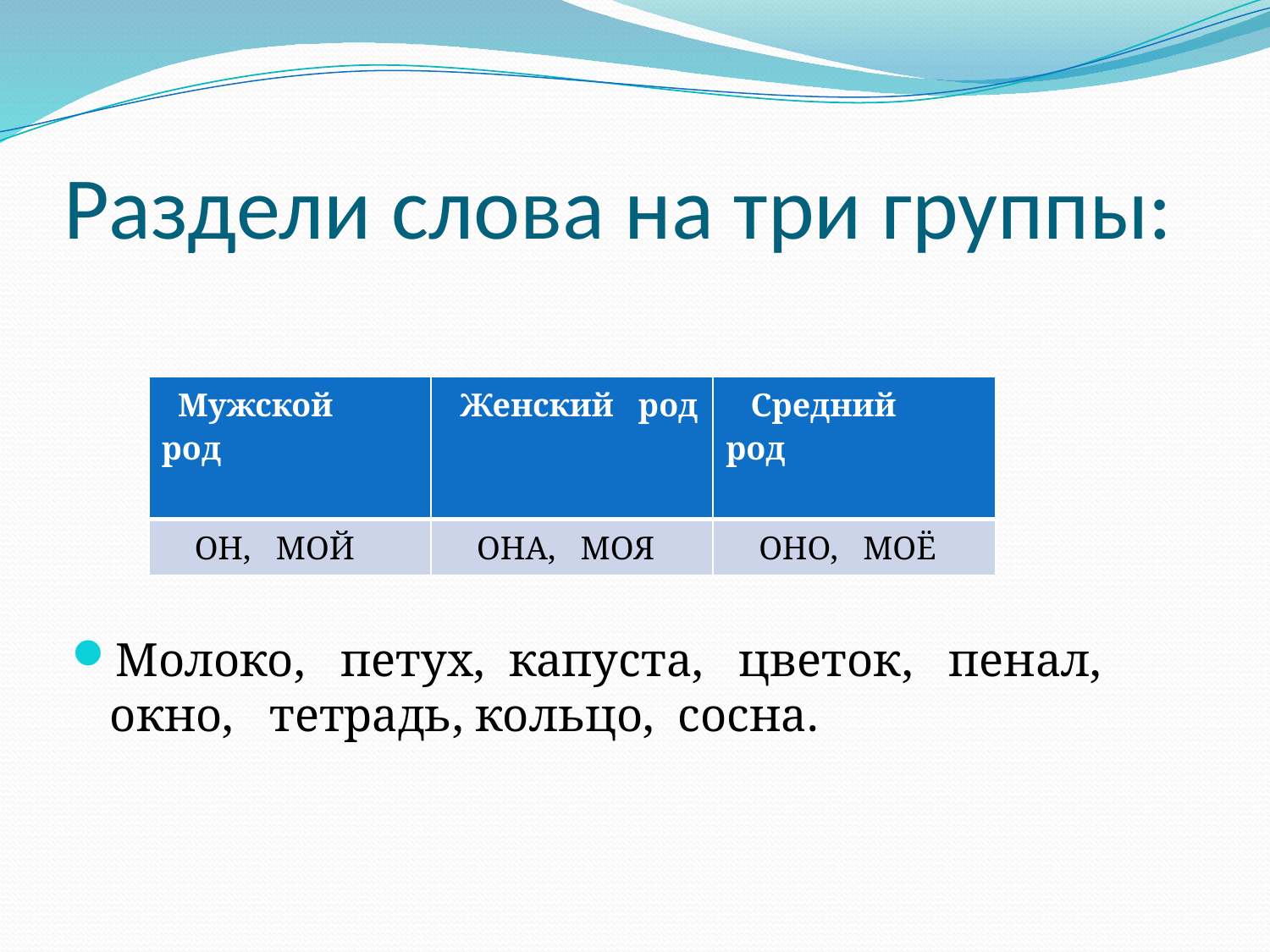

# Раздели слова на три группы:
| Мужской род | Женский род | Средний род |
| --- | --- | --- |
| ОН, МОЙ | ОНА, МОЯ | ОНО, МОЁ |
Молоко,   петух,  капуста,   цветок,   пенал,  окно,   тетрадь, кольцо,  сосна.